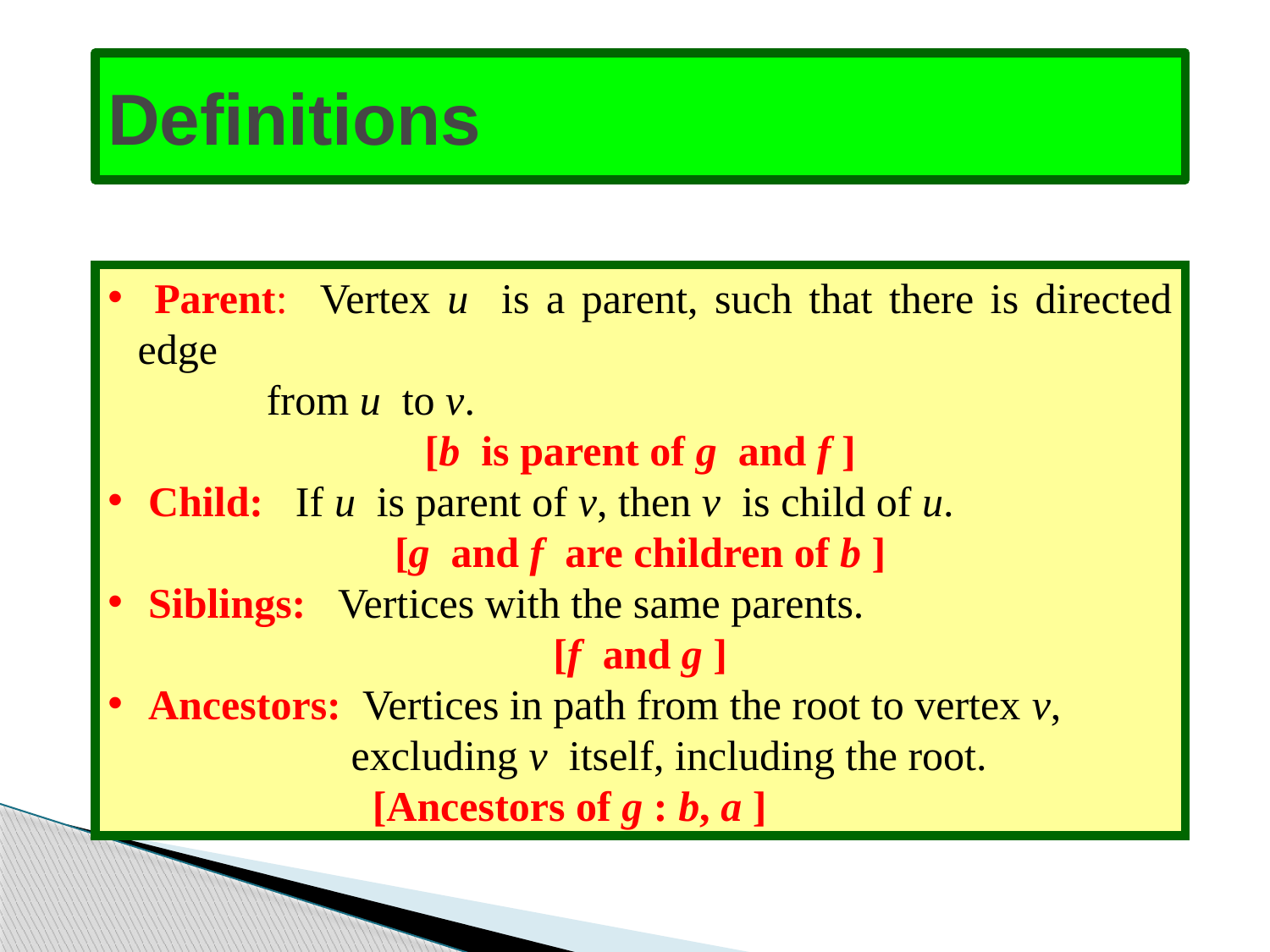

# Definitions
 Parent:  Vertex u  is a parent, such that there is directed edge
               from u  to v.
 [b  is parent of g  and f ]
 Child:   If u  is parent of v, then v  is child of u.
[g  and f  are children of b ]
 Siblings:   Vertices with the same parents.
[f  and g ]
 Ancestors:  Vertices in path from the root to vertex v,
                       excluding v  itself, including the root.
                         [Ancestors of g : b, a ]